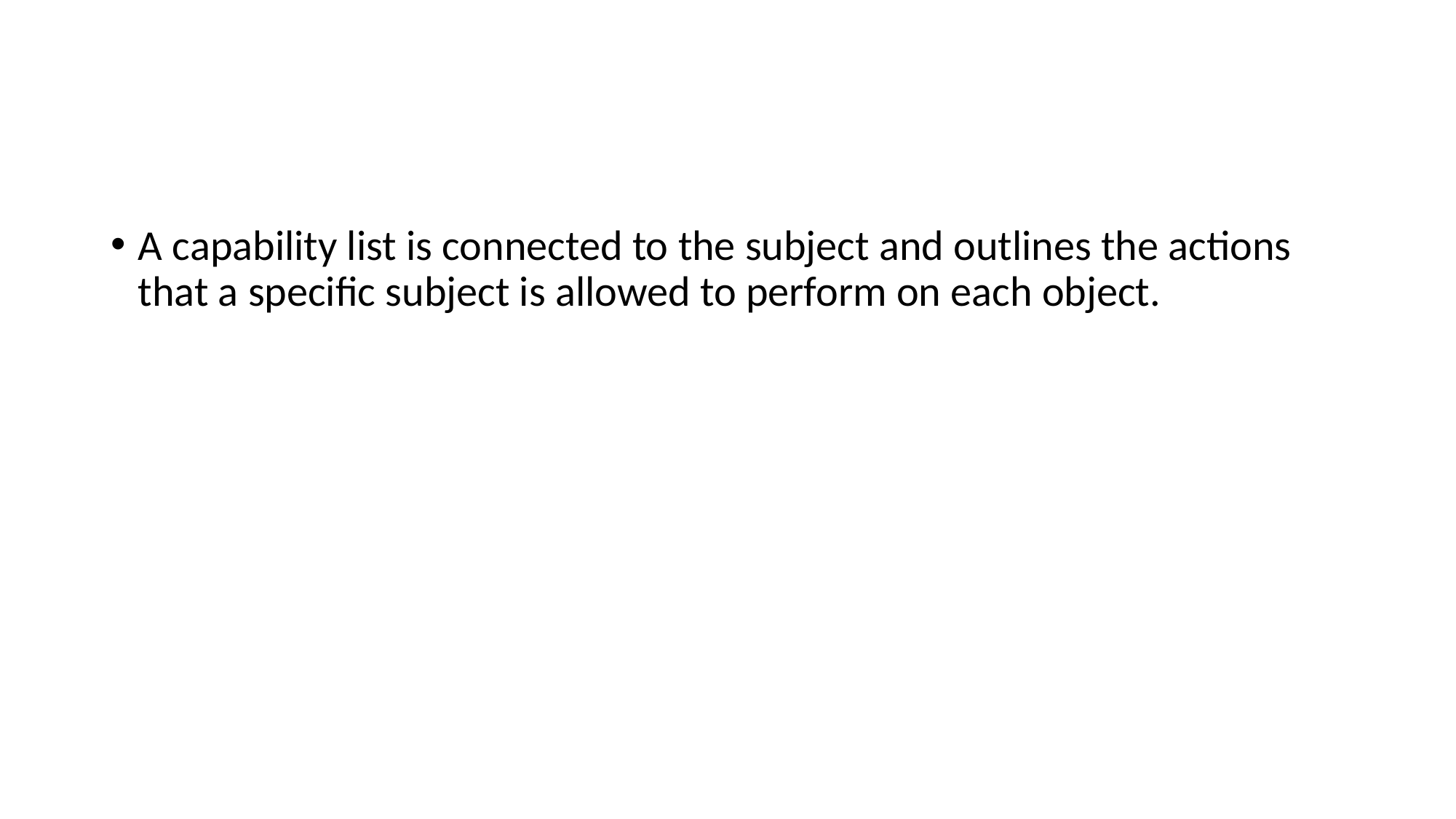

#
A capability list is connected to the subject and outlines the actions that a specific subject is allowed to perform on each object.